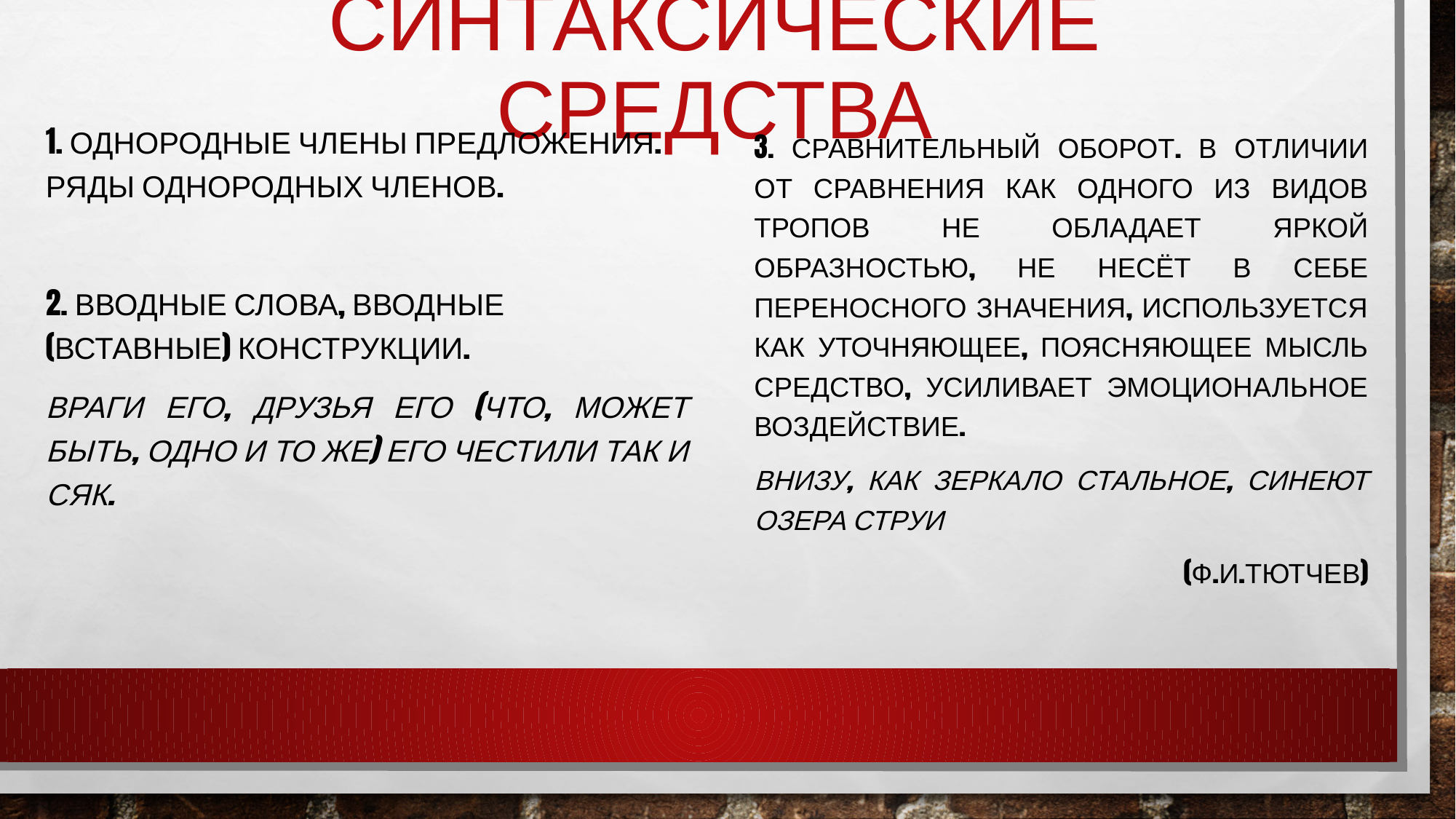

# Синтаксические средства
1. Однородные члены предложения. Ряды однородных членов.

2. вводные слова, вводные (вставные) конструкции.
ВРАГИ ЕГО, ДРУЗЬЯ ЕГО (ЧТО, МОЖЕТ БЫТЬ, ОДНО И ТО ЖЕ) ЕГО ЧЕСТИЛИ ТАК И СЯК.

3. Сравнительный оборот. В отличии от сравнения как одного из видов тропов не обладает яркой образностью, не несёт в себе переносного значения, используется как уточняющее, поясняющее мысль средство, усиливает эмоциональное воздействие.
Внизу, как зеркало стальное, синеют озера струи
(ф.и.тютчев)